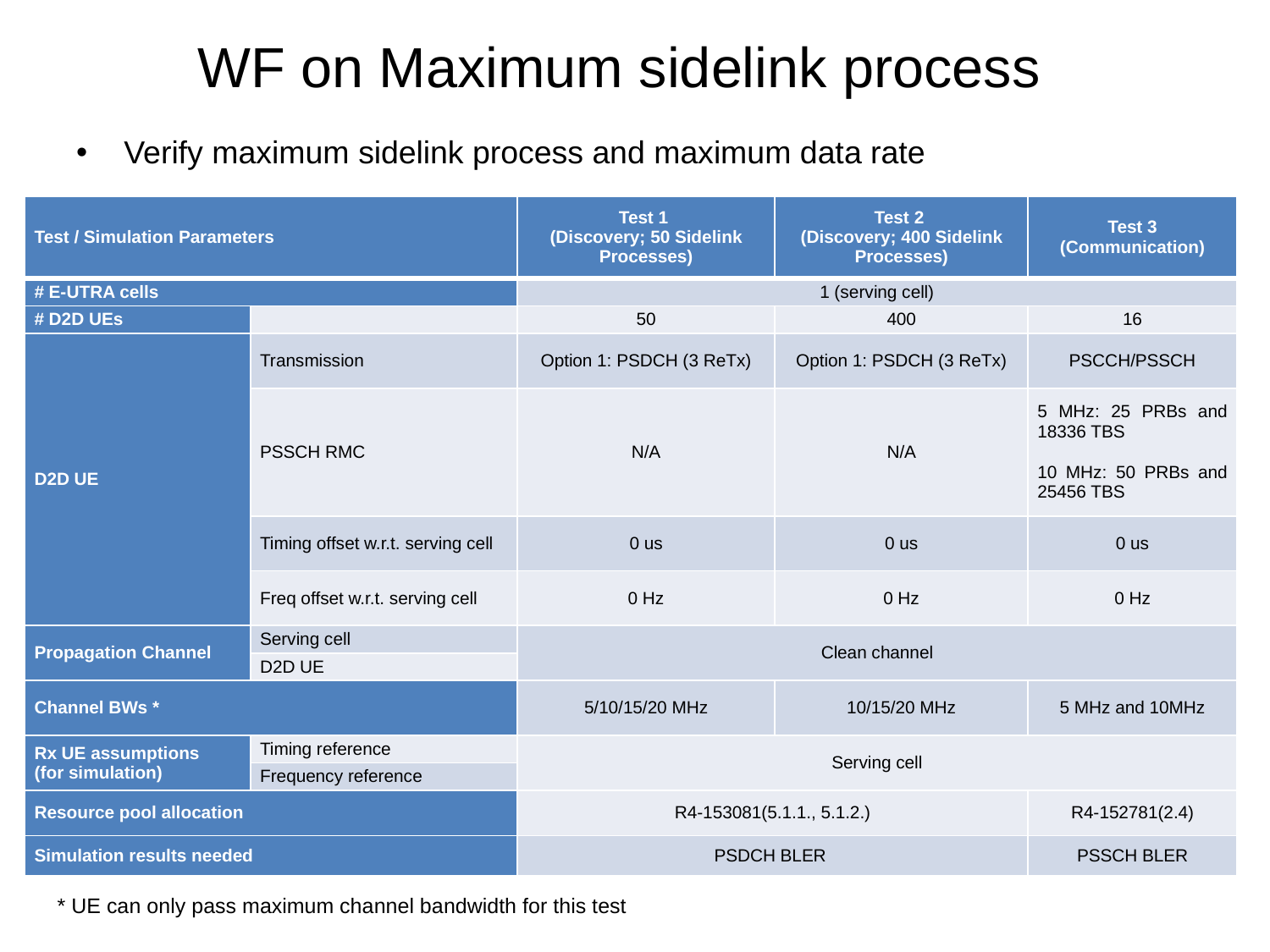

# WF on Maximum sidelink process
Verify maximum sidelink process and maximum data rate
| Test / Simulation Parameters |  | Test 1 (Discovery; 50 Sidelink Processes) | Test 2 (Discovery; 400 Sidelink Processes) | Test 3 (Communication) |
| --- | --- | --- | --- | --- |
| # E-UTRA cells |  | 1 (serving cell) |  |  |
| # D2D UEs |  | 50 | 400 | 16 |
| D2D UE | Transmission | Option 1: PSDCH (3 ReTx) | Option 1: PSDCH (3 ReTx) | PSCCH/PSSCH |
|  | PSSCH RMC | N/A | N/A | 5 MHz: 25 PRBs and 18336 TBS 10 MHz: 50 PRBs and 25456 TBS |
|  | Timing offset w.r.t. serving cell | 0 us | 0 us | 0 us |
|  | Freq offset w.r.t. serving cell | 0 Hz | 0 Hz | 0 Hz |
| Propagation Channel | Serving cell | Clean channel |  |  |
|  | D2D UE |  |  |  |
| Channel BWs \* |  | 5/10/15/20 MHz | 10/15/20 MHz | 5 MHz and 10MHz |
| Rx UE assumptions (for simulation) | Timing reference | Serving cell |  |  |
|  | Frequency reference |  |  |  |
| Resource pool allocation |  | R4-153081(5.1.1., 5.1.2.) |  | R4-152781(2.4) |
| Simulation results needed |  | PSDCH BLER |  | PSSCH BLER |
* UE can only pass maximum channel bandwidth for this test